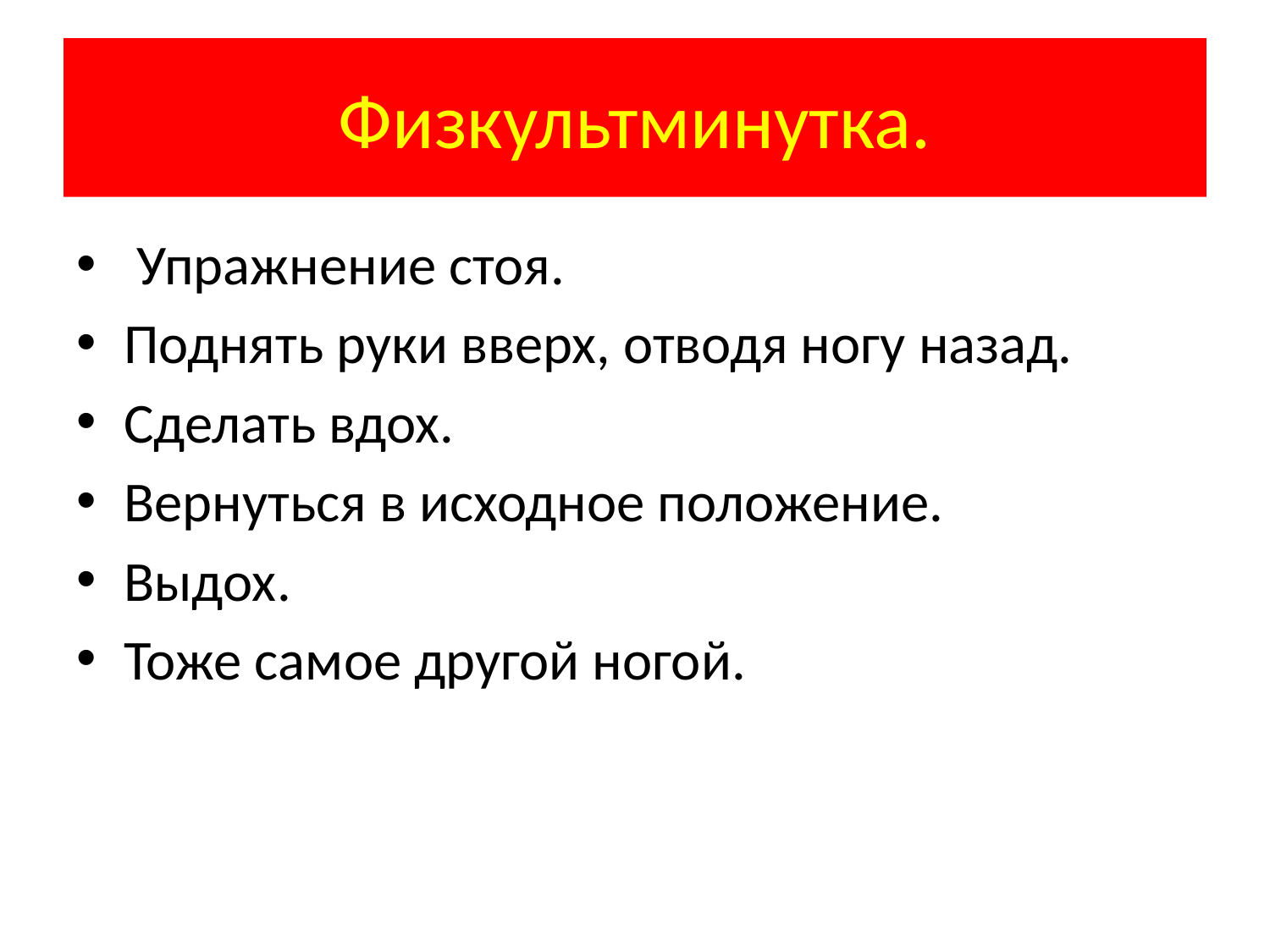

# Физкультминутка.
 Упражнение стоя.
Поднять руки вверх, отводя ногу назад.
Сделать вдох.
Вернуться в исходное положение.
Выдох.
Тоже самое другой ногой.